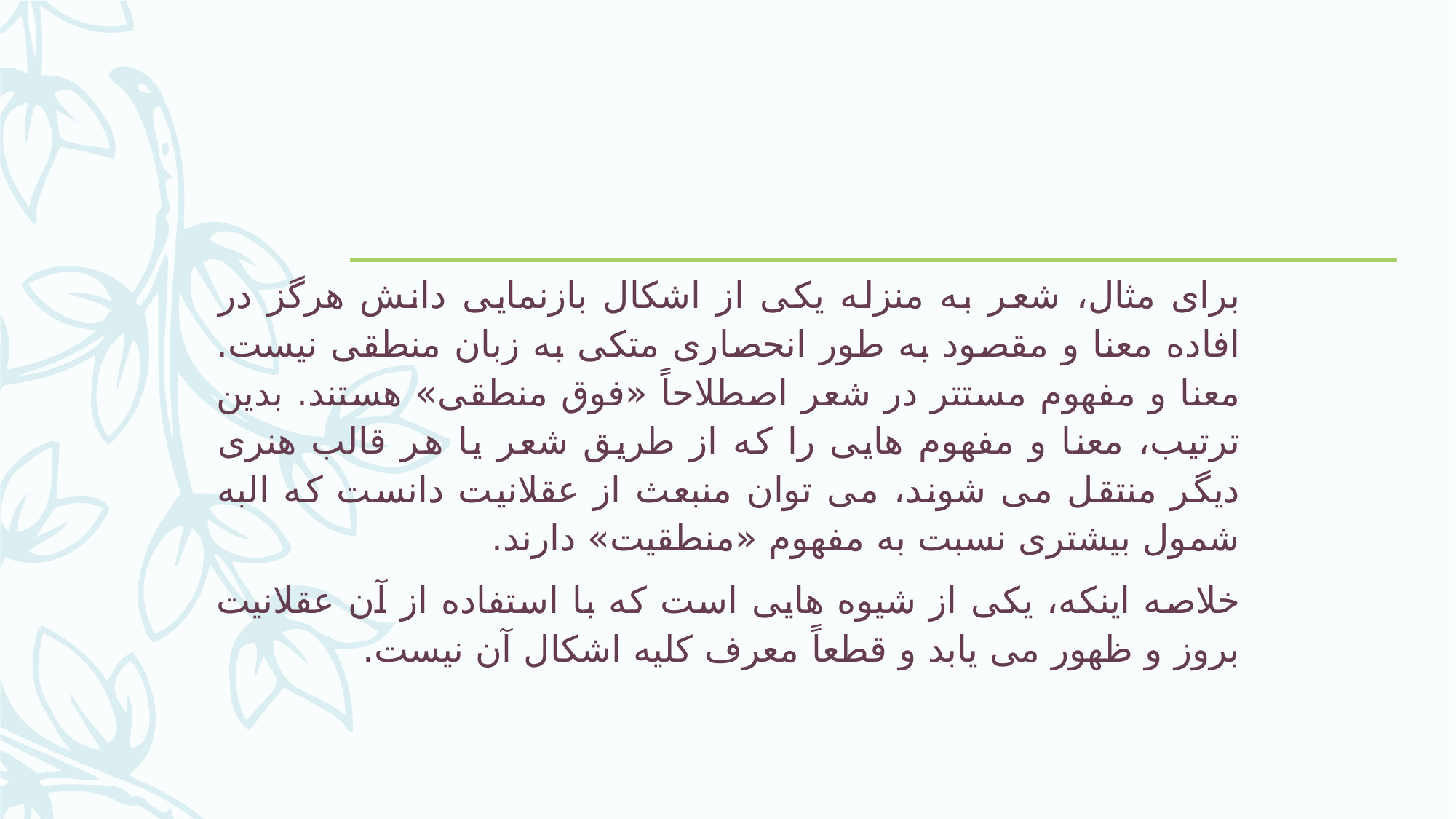

برای مثال، شعر به منزله یکی از اشکال بازنمایی دانش هرگز در افاده معنا و مقصود به طور انحصاری متکی به زبان منطقی نیست. معنا و مفهوم مستتر در شعر اصطلاحاً «فوق منطقی» هستند. بدین ترتیب، معنا و مفهوم هایی را که از طریق شعر یا هر قالب هنری دیگر منتقل می شوند، می توان منبعث از عقلانیت دانست که البه شمول بیشتری نسبت به مفهوم «منطقیت» دارند.
خلاصه اینکه، یکی از شیوه هایی است که با استفاده از آن عقلانیت بروز و ظهور می یابد و قطعاً معرف کلیه اشکال آن نیست.